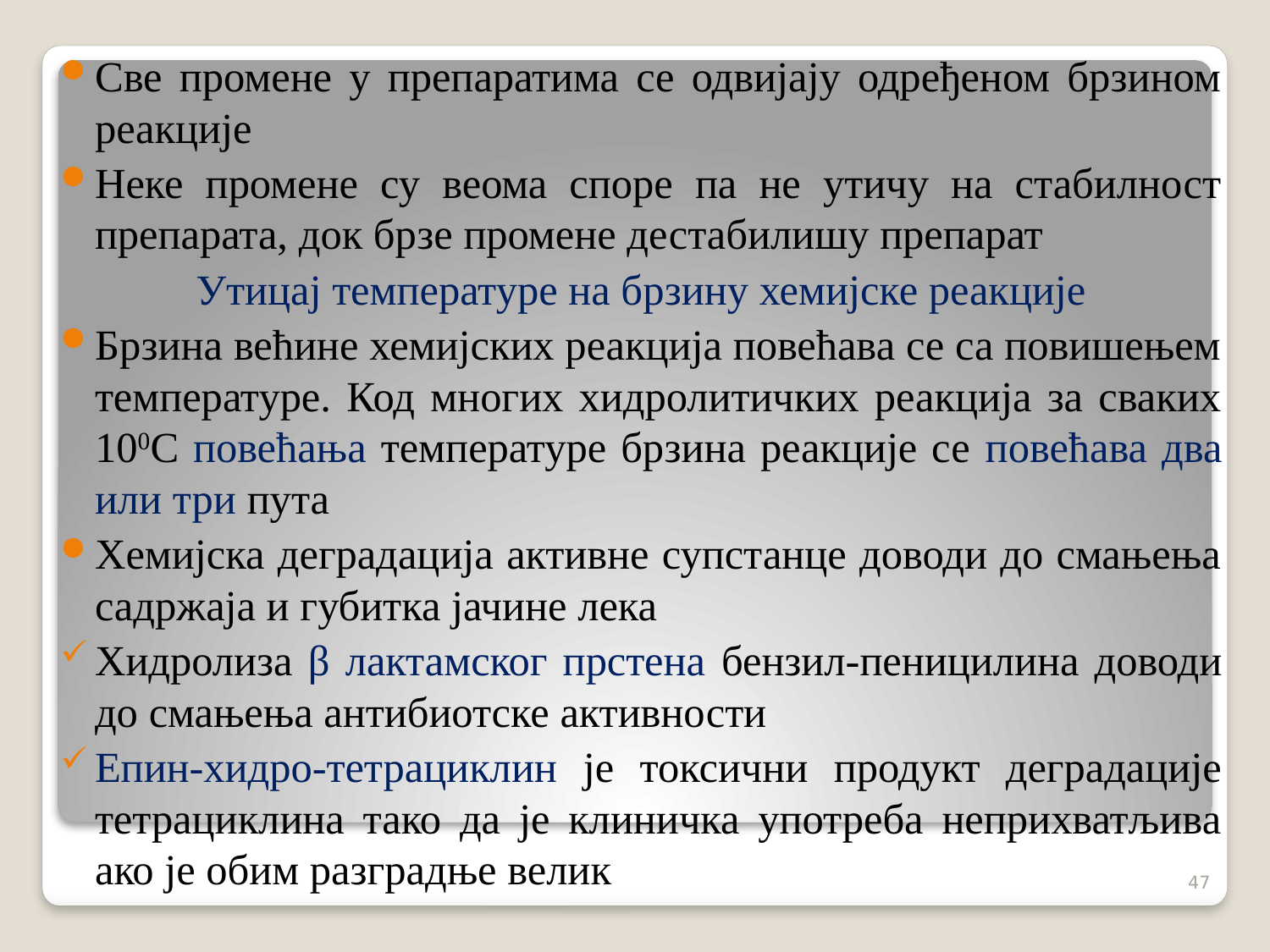

Све промене у препаратима се одвијају одређеном брзином реакције
Неке промене су веома споре па не утичу на стабилност препарата, док брзе промене дестабилишу препарат
Утицај температуре на брзину хемијске реакције
Брзина већине хемијских реакција повећава се са повишењем температуре. Код многих хидролитичких реакција за сваких 100C повећања температуре брзина реакције се повећава два или три пута
Хемијска деградација активне супстанце доводи до смањења садржаја и губитка јачине лека
Хидролиза β лактамског прстена бензил-пеницилина доводи до смањења антибиотске активности
Епин-хидро-тетрациклин је токсични продукт деградације тетрациклина тако да је клиничка употреба неприхватљива ако је обим разградње велик

47